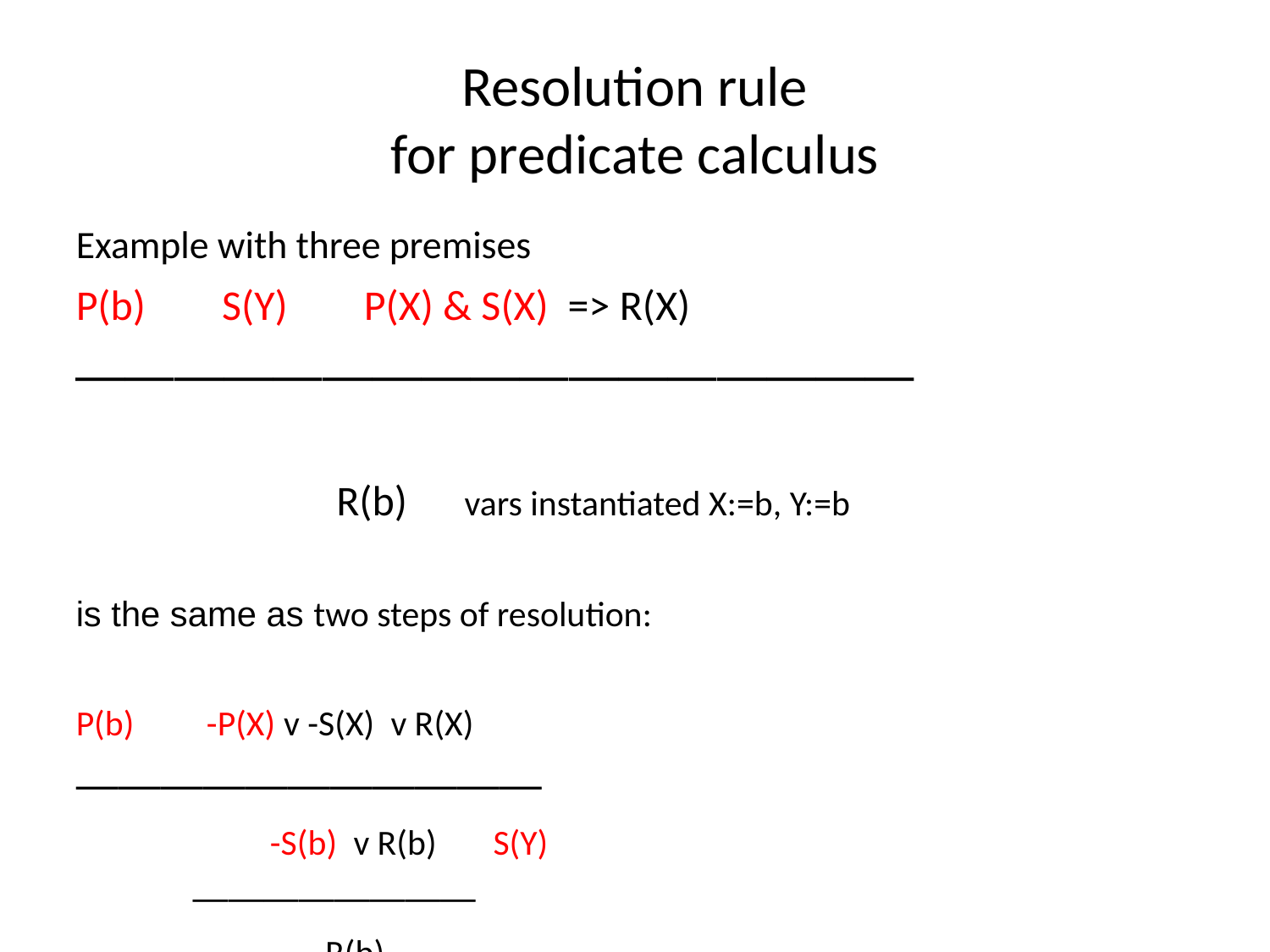

Resolution rule
for predicate calculus
Example with three premises
P(b)        S(Y)        P(X) & S(X)  => R(X)
—————————————————
		         R(b)      vars instantiated X:=b, Y:=b

is the same as two steps of resolution:

P(b)         -P(X) v -S(X)  v R(X)
———————————
		  -S(b)  v R(b)       S(Y)
            ————————
                               R(b)